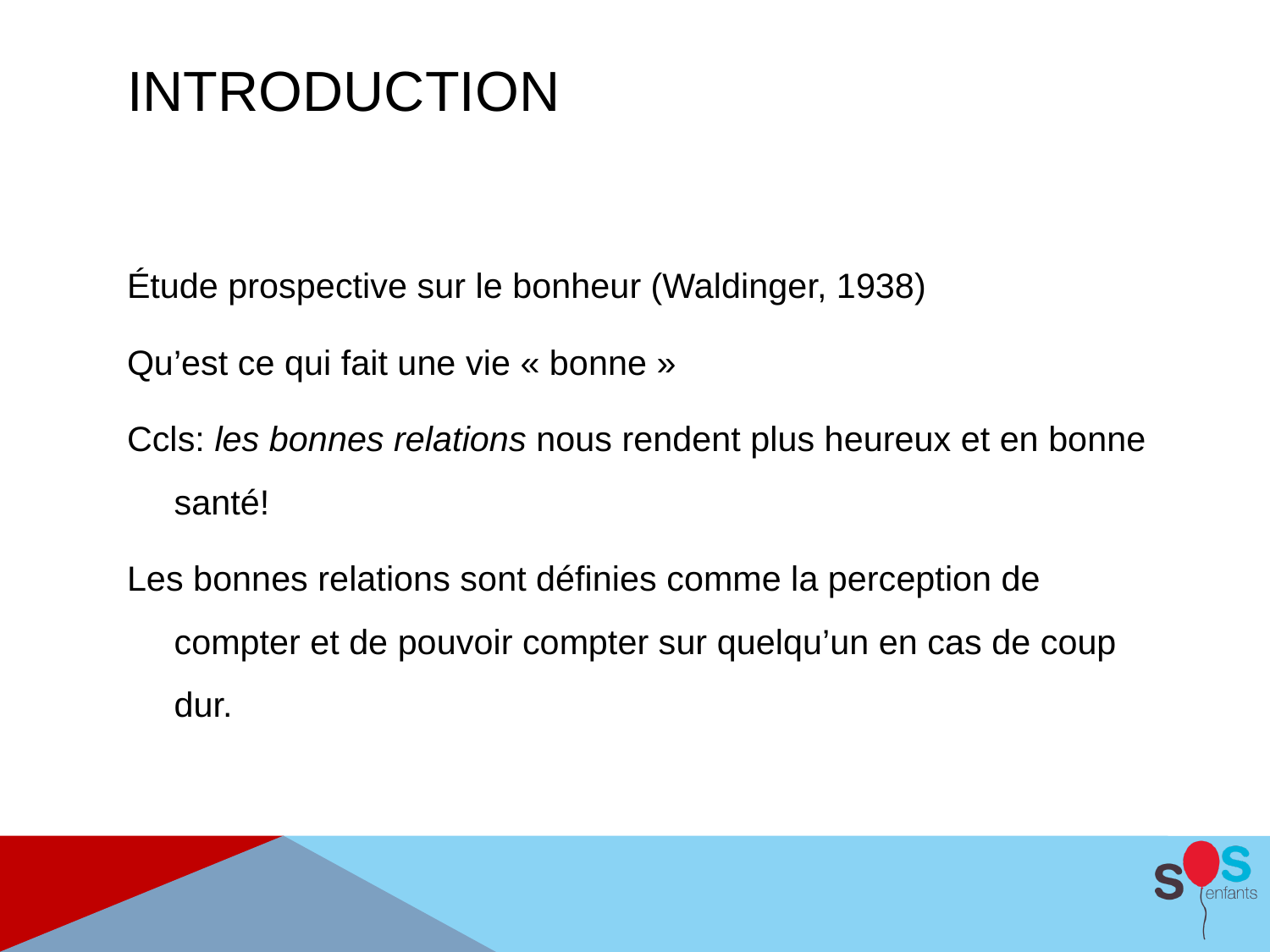

# introduction
Étude prospective sur le bonheur (Waldinger, 1938)
Qu’est ce qui fait une vie « bonne »
Ccls: les bonnes relations nous rendent plus heureux et en bonne santé!
Les bonnes relations sont définies comme la perception de compter et de pouvoir compter sur quelqu’un en cas de coup dur.